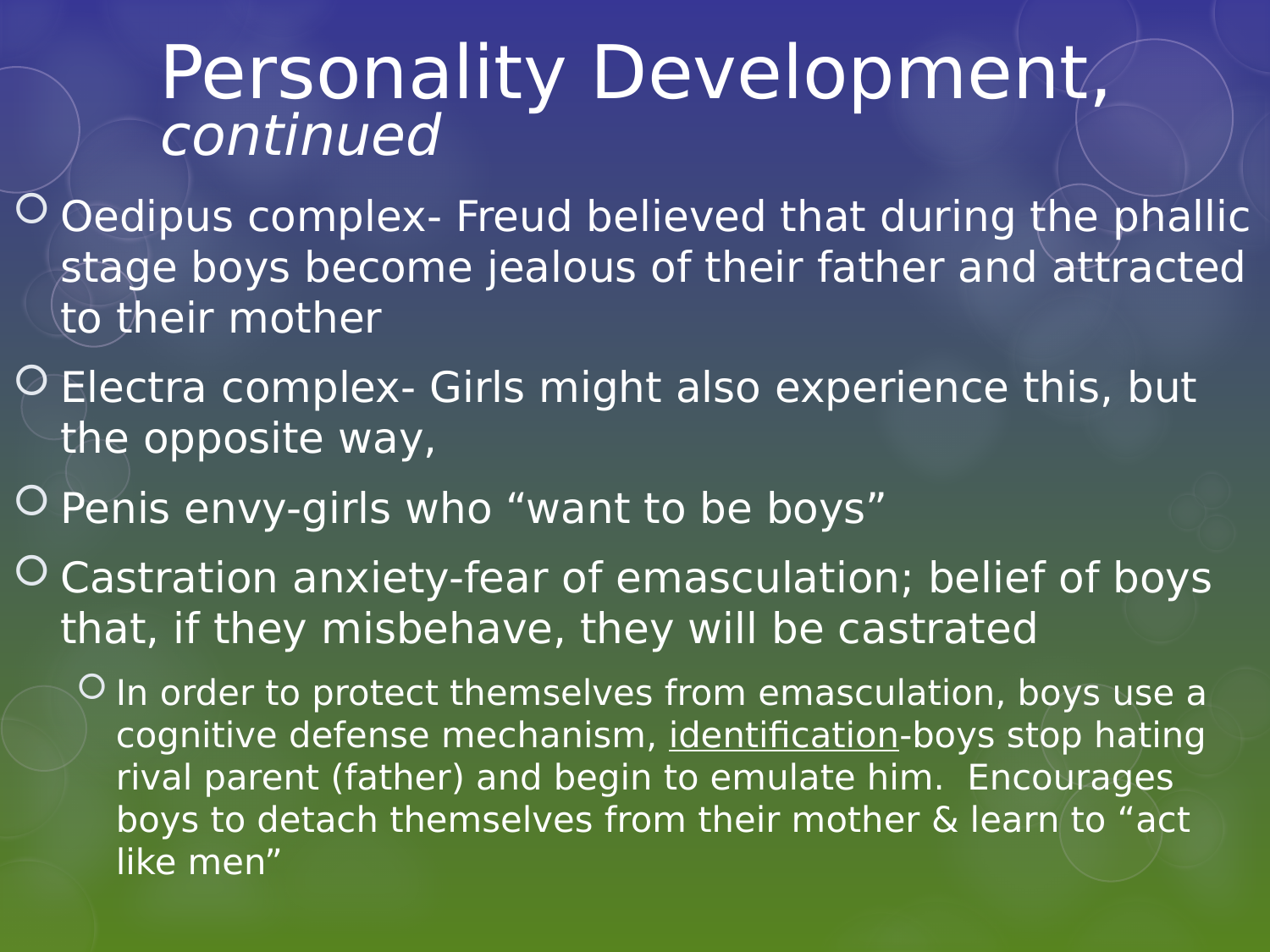

Personality Development,
# continued
Oedipus complex- Freud believed that during the phallic stage boys become jealous of their father and attracted to their mother
Electra complex- Girls might also experience this, but the opposite way,
Penis envy-girls who “want to be boys”
Castration anxiety-fear of emasculation; belief of boys that, if they misbehave, they will be castrated
In order to protect themselves from emasculation, boys use a cognitive defense mechanism, identification-boys stop hating rival parent (father) and begin to emulate him.  Encourages boys to detach themselves from their mother & learn to “act like men”